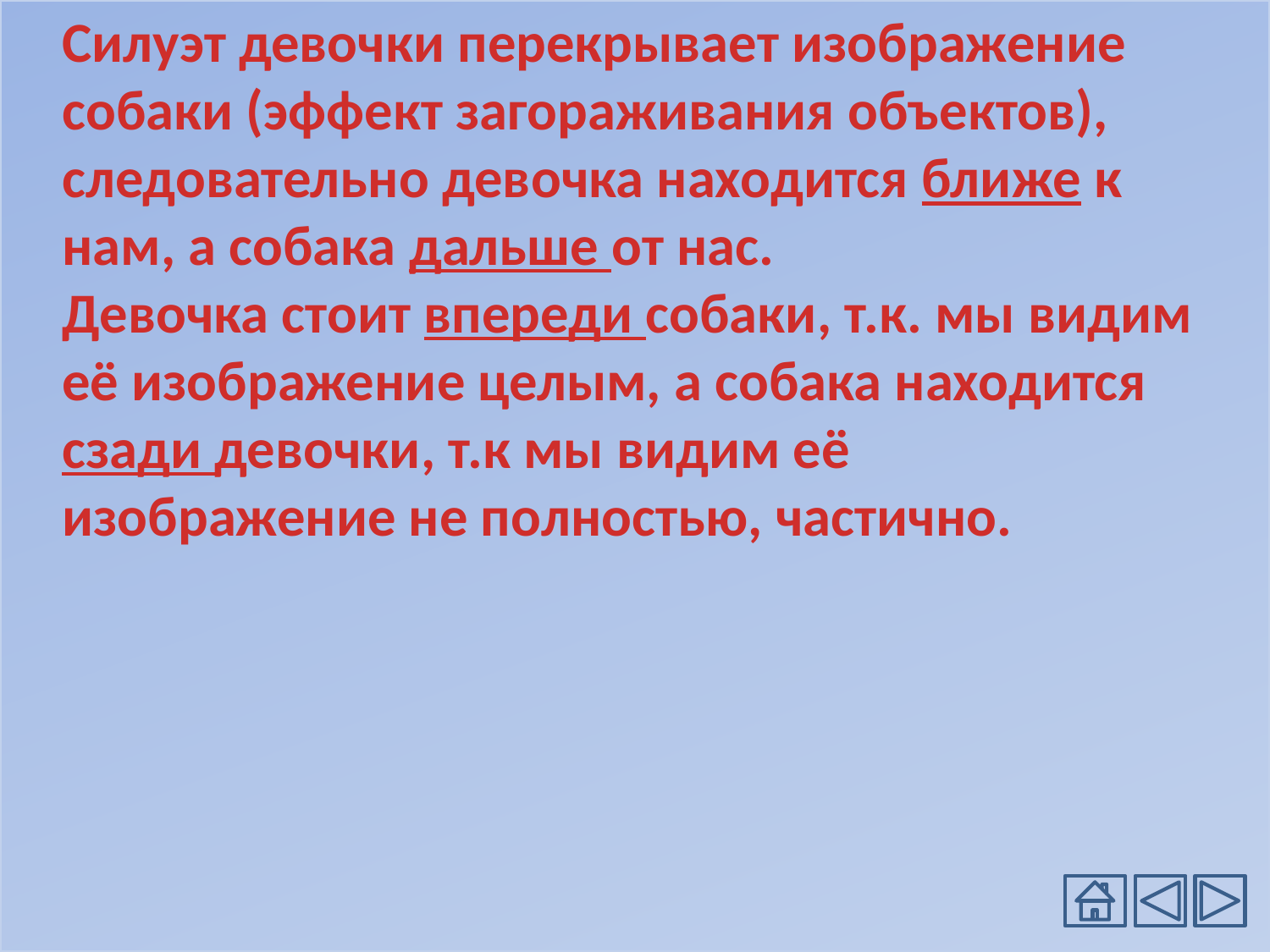

Силуэт девочки перекрывает изображение  собаки (эффект загораживания объектов), следовательно девочка находится ближе к нам, а собака дальше от нас.
Девочка стоит впереди собаки, т.к. мы видим её изображение целым, а собака находится сзади девочки, т.к мы видим её  изображение не полностью, частично.